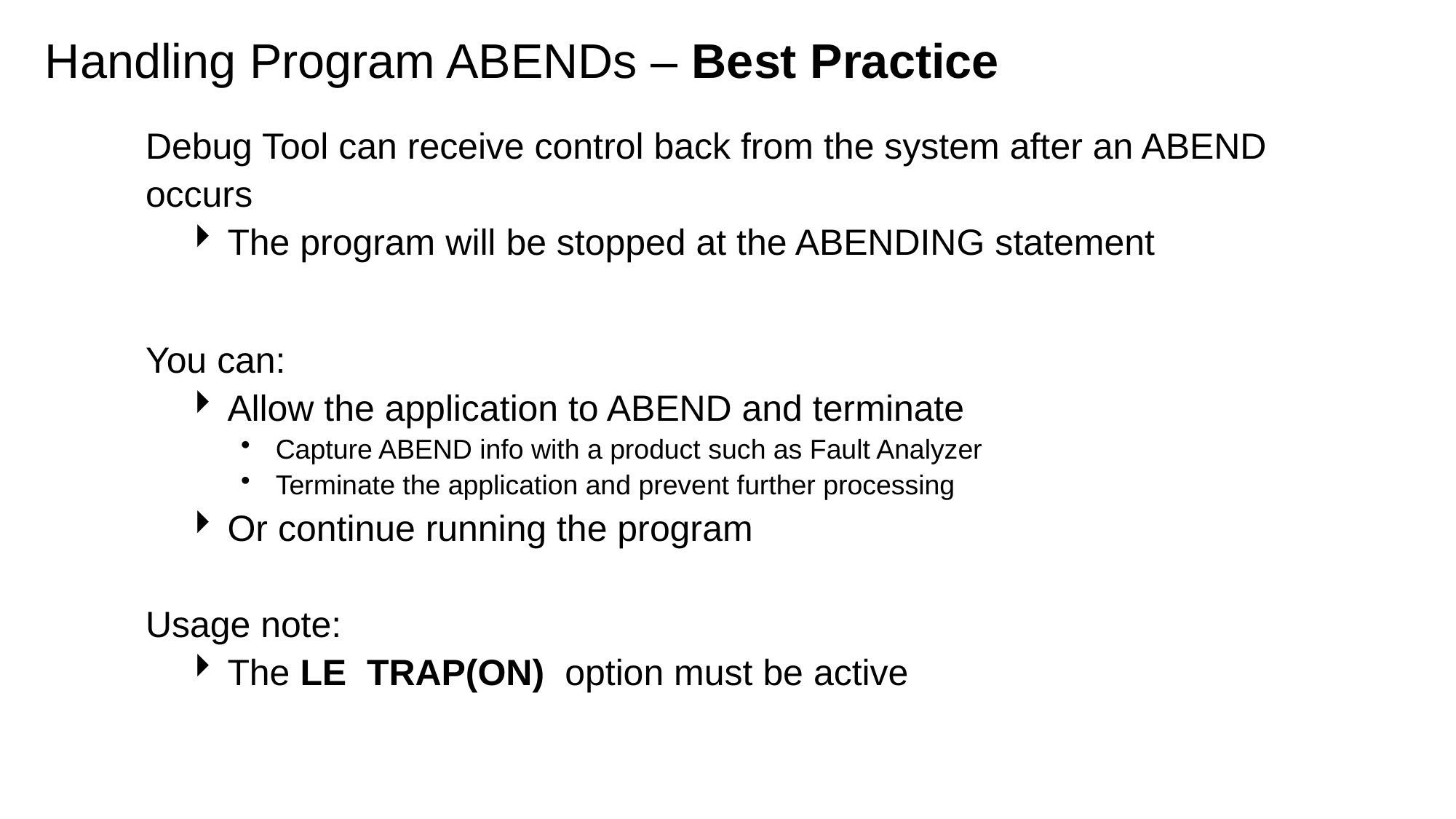

# Handling Program ABENDs – Best Practice
Debug Tool can receive control back from the system after an ABEND occurs
The program will be stopped at the ABENDING statement

You can:
Allow the application to ABEND and terminate
Capture ABEND info with a product such as Fault Analyzer
Terminate the application and prevent further processing
Or continue running the program

Usage note:
The LE  TRAP(ON)  option must be active